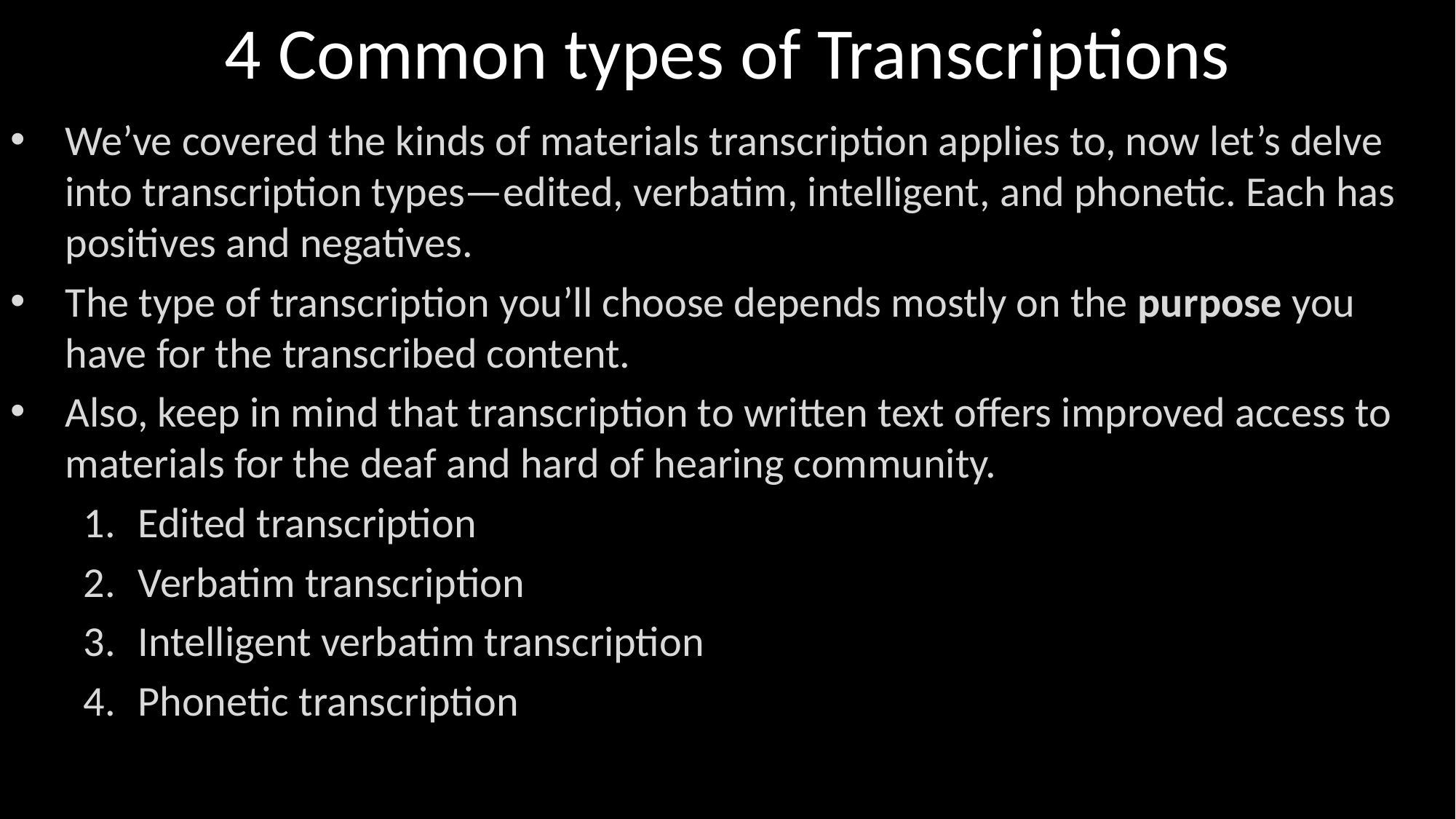

# 4 Common types of Transcriptions
We’ve covered the kinds of materials transcription applies to, now let’s delve into transcription types—edited, verbatim, intelligent, and phonetic. Each has positives and negatives.
The type of transcription you’ll choose depends mostly on the purpose you have for the transcribed content.
Also, keep in mind that transcription to written text offers improved access to materials for the deaf and hard of hearing community.
Edited transcription
Verbatim transcription
Intelligent verbatim transcription
Phonetic transcription